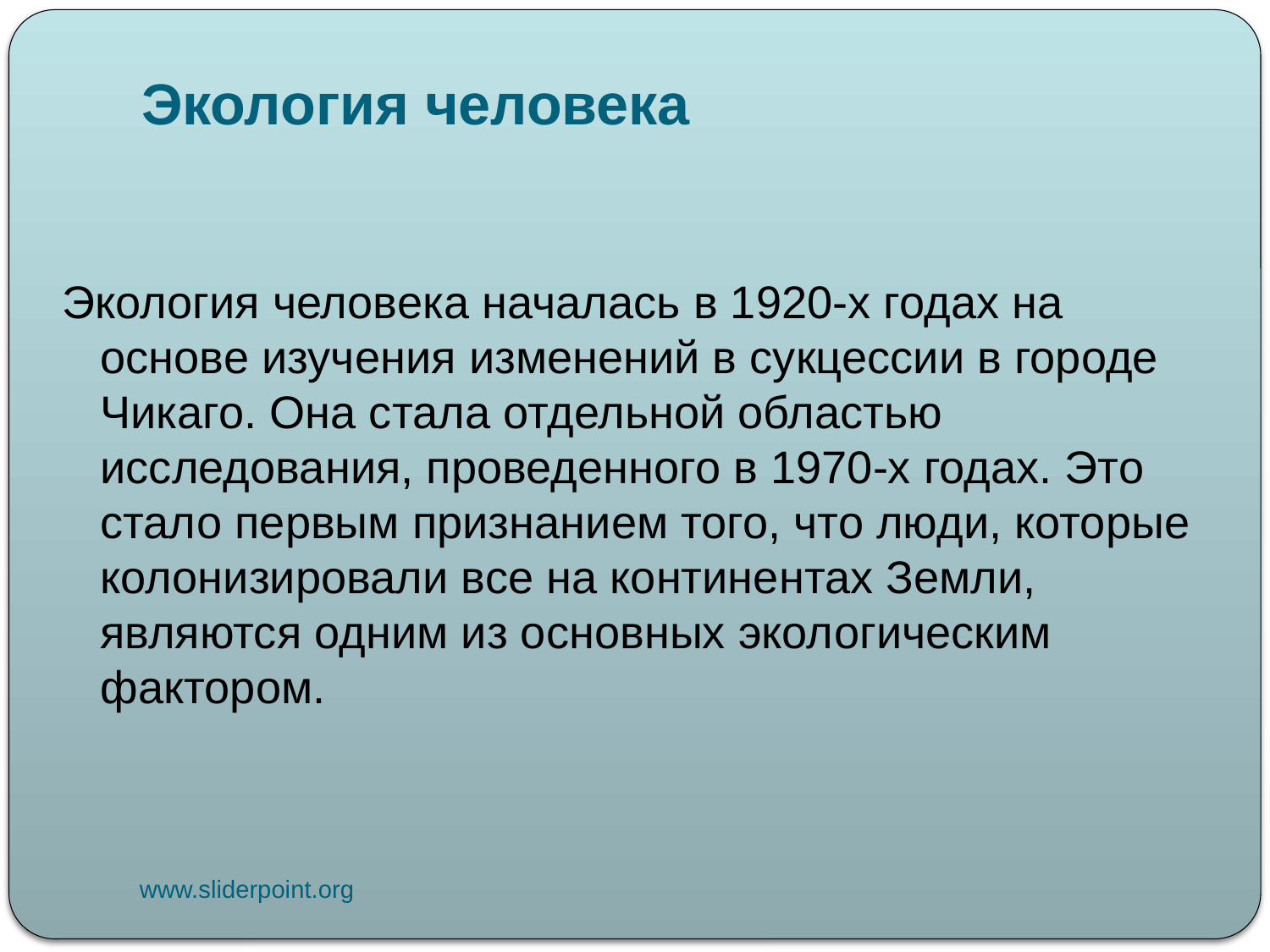

# Экология человека

Экология человека началась в 1920-х годах на основе изучения изменений в сукцессии в городе Чикаго. Она стала отдельной областью исследования, проведенного в 1970-х годах. Это стало первым признанием того, что люди, которые колонизировали все на континентах Земли, являются одним из основных экологическим фактором.
www.sliderpoint.org